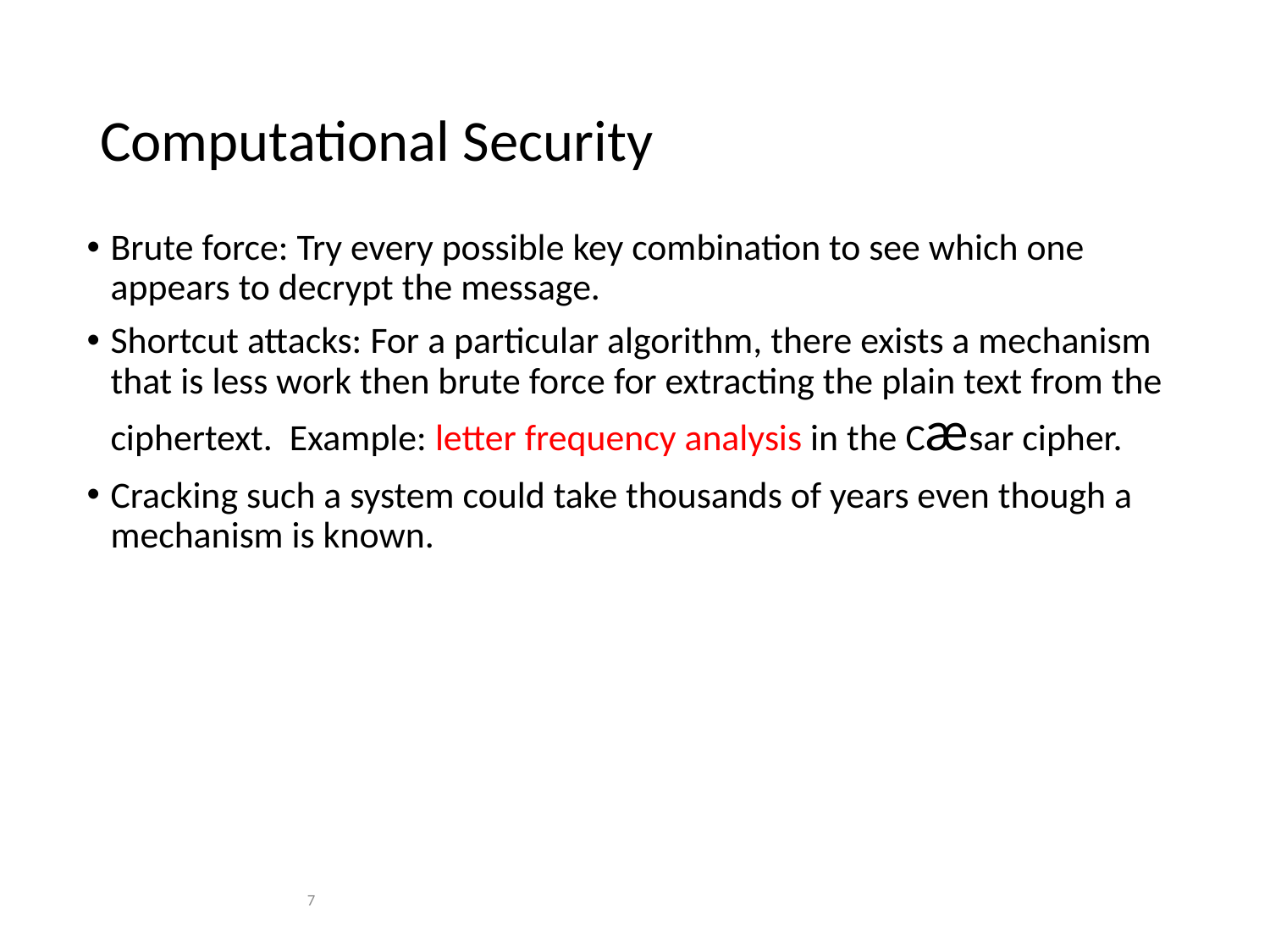

# Computational Security
Brute force: Try every possible key combination to see which one appears to decrypt the message.
Shortcut attacks: For a particular algorithm, there exists a mechanism that is less work then brute force for extracting the plain text from the ciphertext.  Example: letter frequency analysis in the Cæsar cipher.
Cracking such a system could take thousands of years even though a mechanism is known.
7